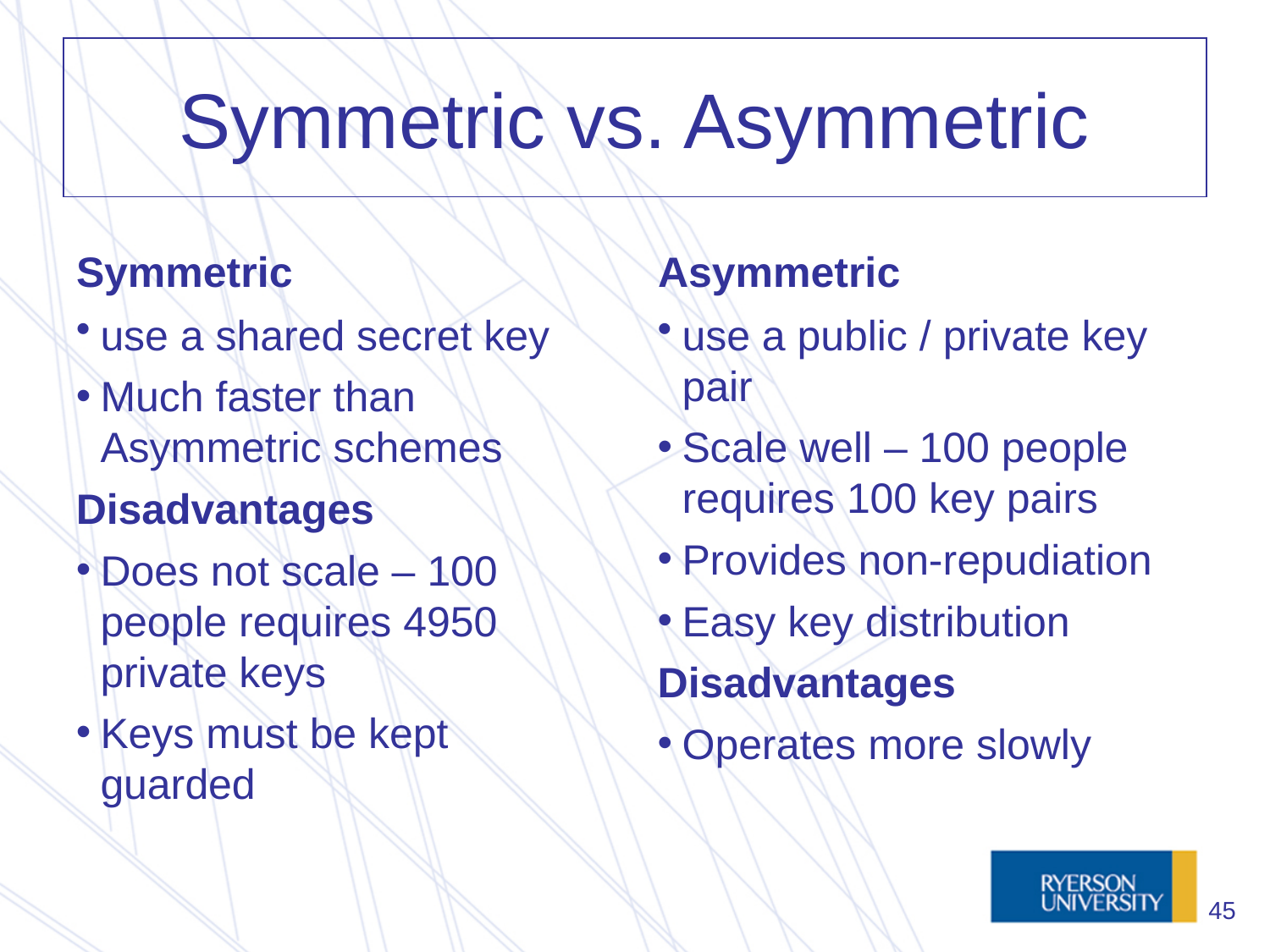

# Symmetric vs. Asymmetric
Symmetric
Asymmetric
use a shared secret key
Much faster than Asymmetric schemes
Disadvantages
Does not scale – 100 people requires 4950 private keys
Keys must be kept guarded

use a public / private key pair
Scale well – 100 people requires 100 key pairs
Provides non-repudiation
Easy key distribution
Disadvantages
Operates more slowly

45